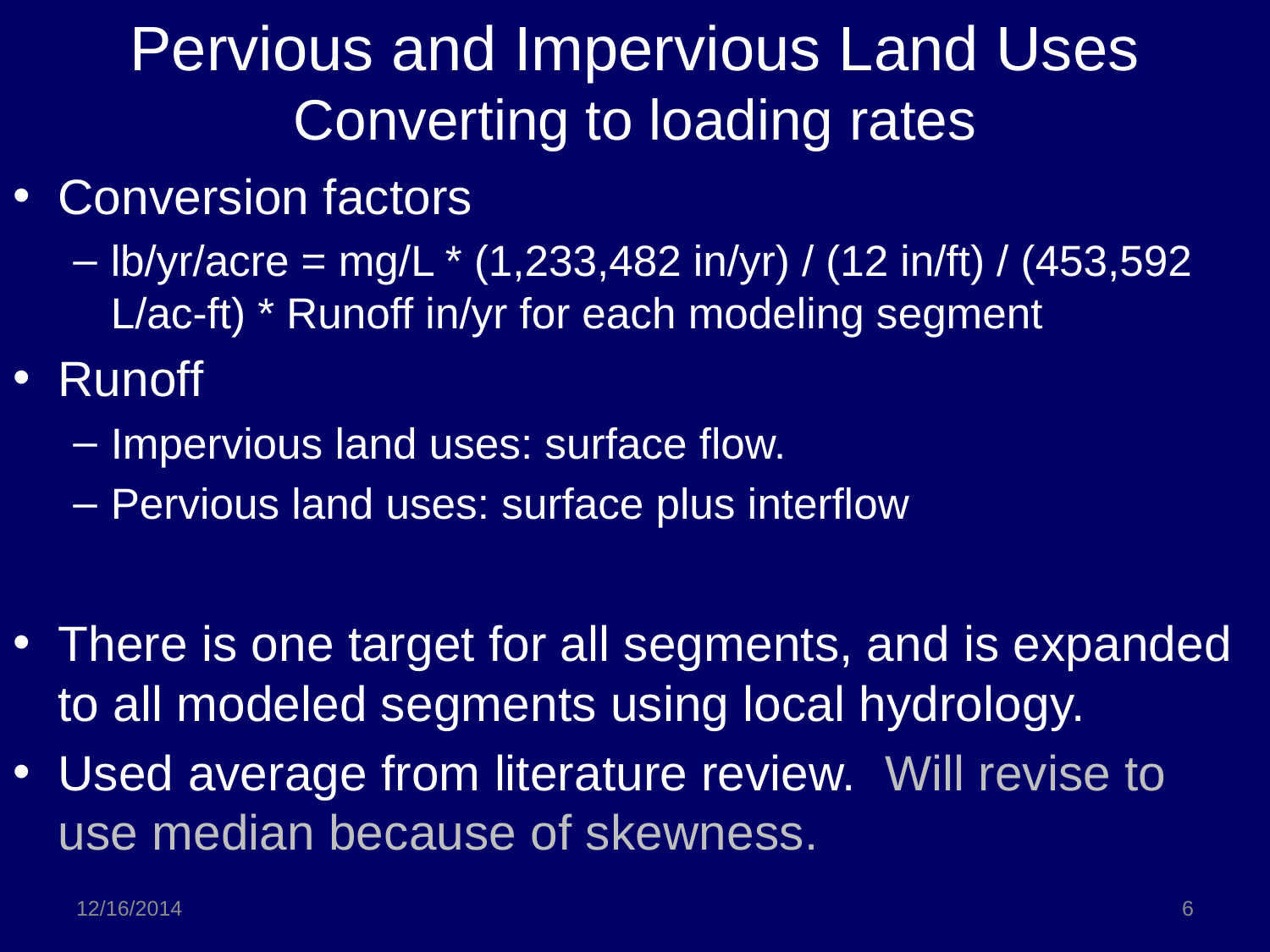

# Pervious and Impervious Land Uses Converting to loading rates
Conversion factors
lb/yr/acre = mg/L * (1,233,482 in/yr) / (12 in/ft) / (453,592 L/ac-ft) * Runoff in/yr for each modeling segment
Runoff
Impervious land uses: surface flow.
Pervious land uses: surface plus interflow

There is one target for all segments, and is expanded to all modeled segments using local hydrology.
Used average from literature review.  Will revise to use median because of skewness.

12/16/2014
6